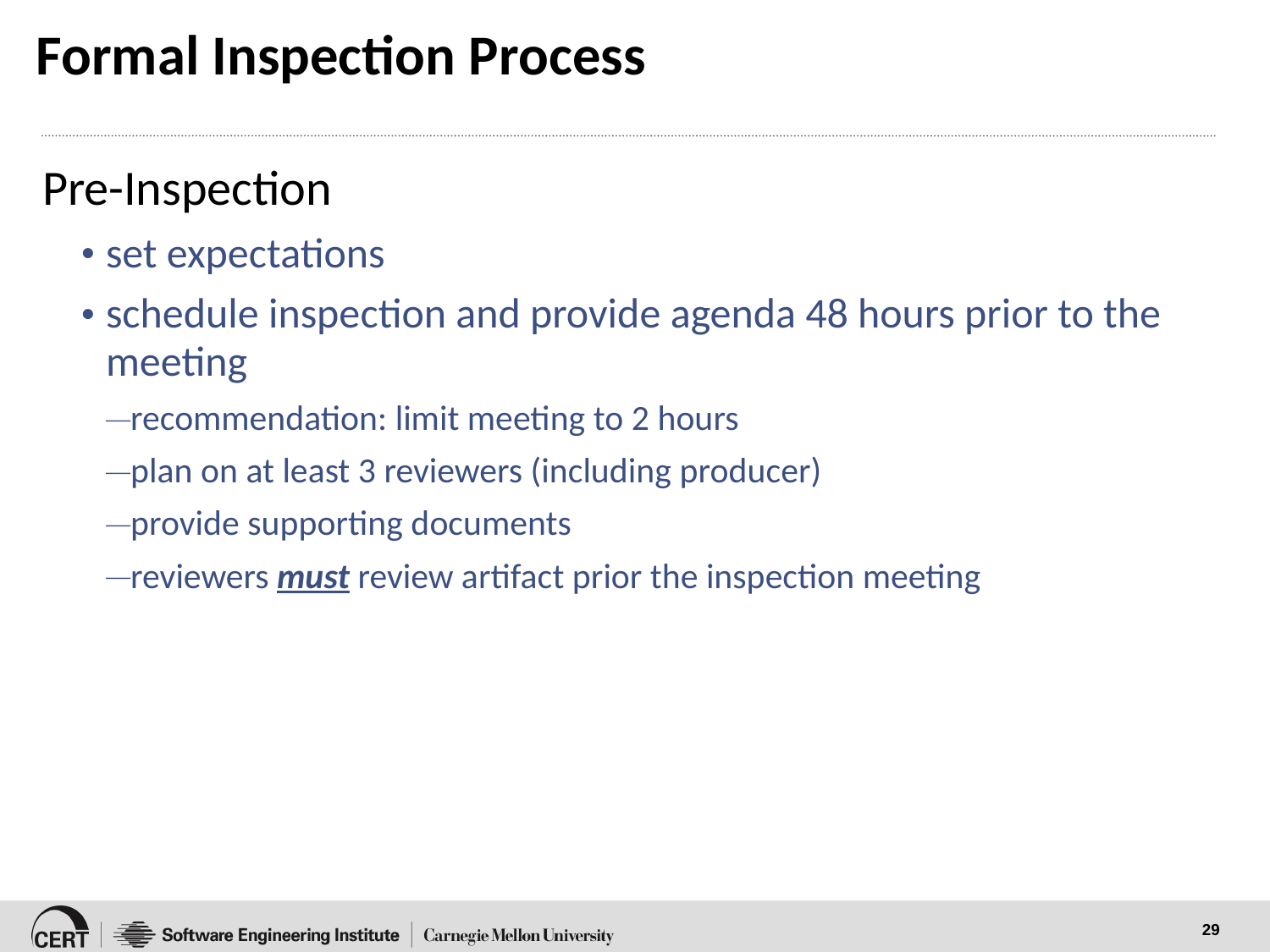

# Formal Inspection Process
Pre-Inspection
set expectations
schedule inspection and provide agenda 48 hours prior to the meeting
recommendation: limit meeting to 2 hours
plan on at least 3 reviewers (including producer)
provide supporting documents
reviewers must review artifact prior the inspection meeting